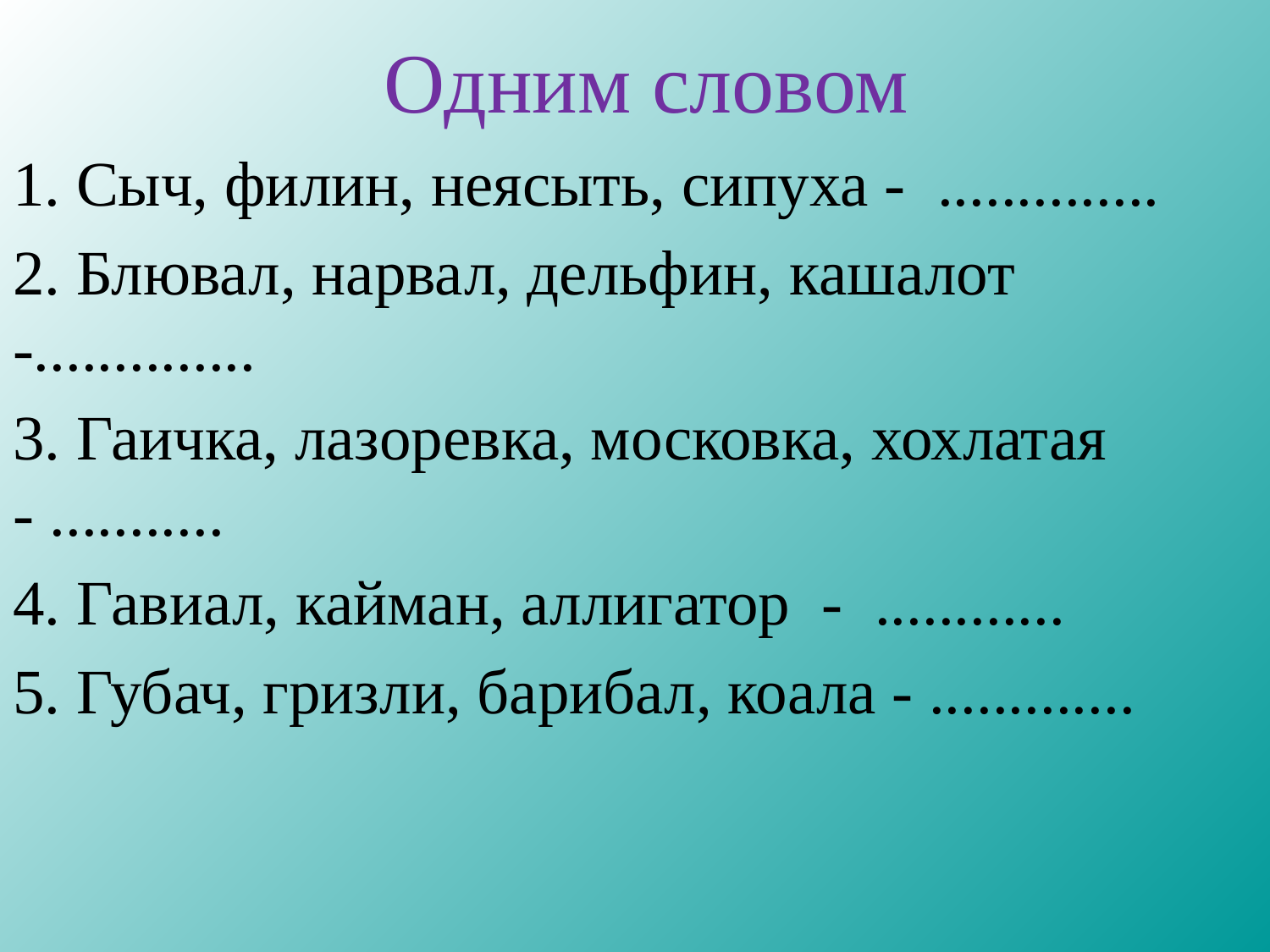

# Одним словом
1. Сыч, филин, неясыть, сипуха -  ..............
2. Блювал, нарвал, дельфин, кашалот -..............
3. Гаичка, лазоревка, московка, хохлатая - ...........
4. Гавиал, кайман, аллигатор  -  ............
5. Губач, гризли, барибал, коала - .............